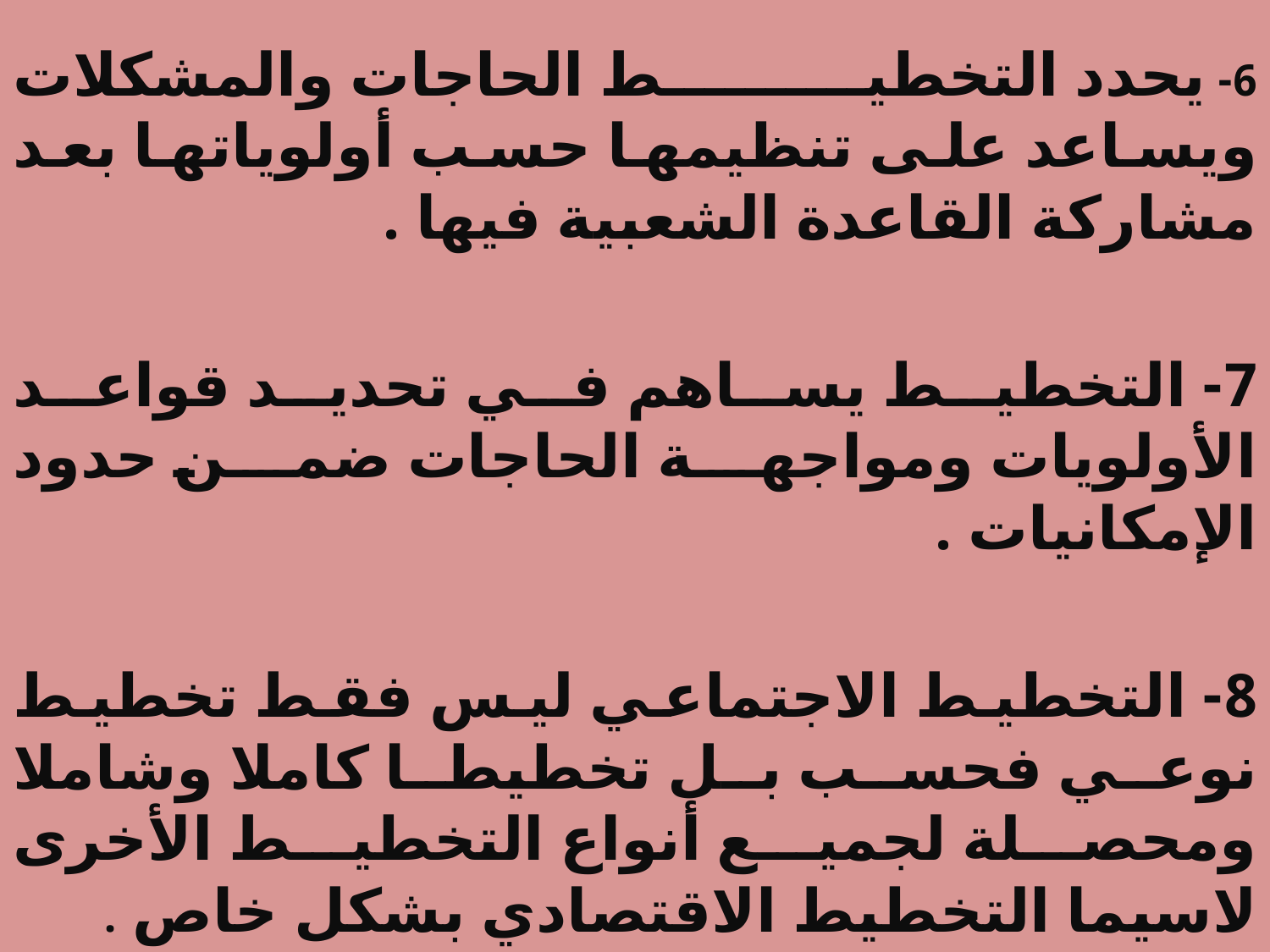

6- يحدد التخطيط الحاجات والمشكلات ويساعد على تنظيمها حسب أولوياتها بعد مشاركة القاعدة الشعبية فيها .

7- التخطيط يساهم في تحديد قواعد الأولويات ومواجهة الحاجات ضمن حدود الإمكانيات .

8- التخطيط الاجتماعي ليس فقط تخطيط نوعي فحسب بل تخطيطا كاملا وشاملا ومحصلة لجميع أنواع التخطيط الأخرى لاسيما التخطيط الاقتصادي بشكل خاص .